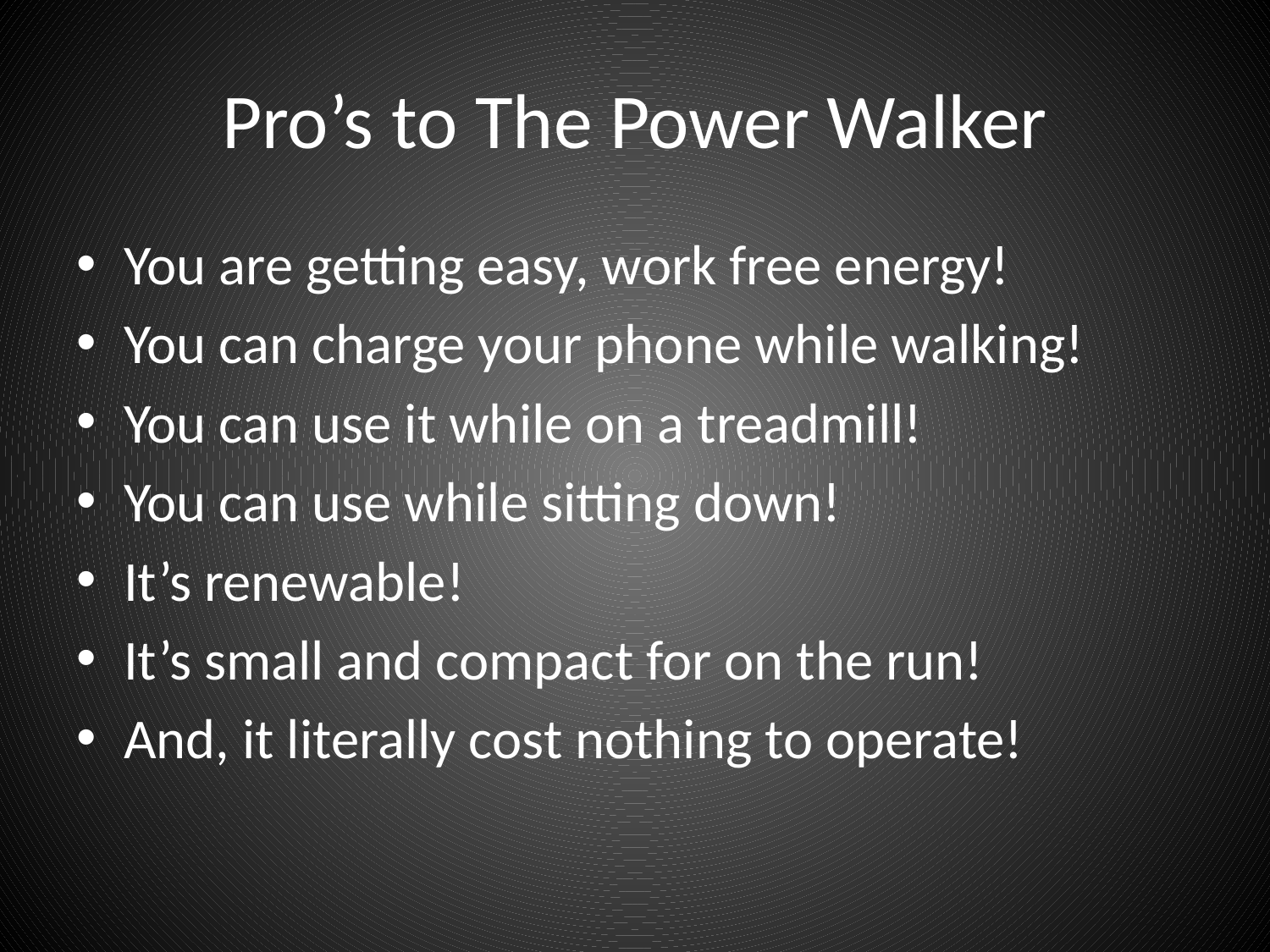

# Pro’s to The Power Walker
You are getting easy, work free energy!
You can charge your phone while walking!
You can use it while on a treadmill!
You can use while sitting down!
It’s renewable!
It’s small and compact for on the run!
And, it literally cost nothing to operate!